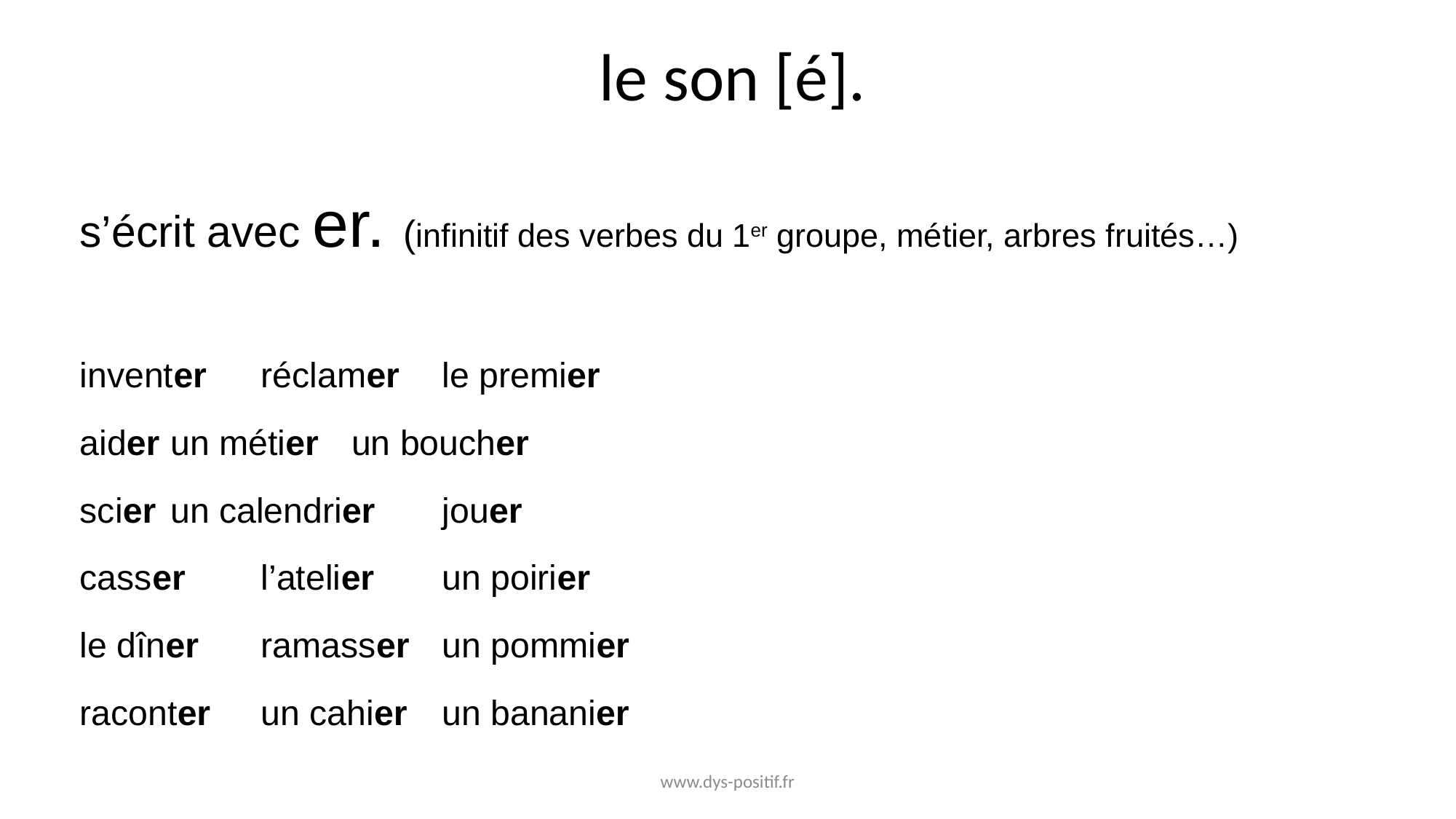

# le son [é].
s’écrit avec er. (infinitif des verbes du 1er groupe, métier, arbres fruités…)

inventer			réclamer			le premier
aider				un métier			un boucher
scier				un calendrier			jouer
casser			l’atelier			un poirier
le dîner			ramasser			un pommier
raconter			un cahier			un bananier
www.dys-positif.fr